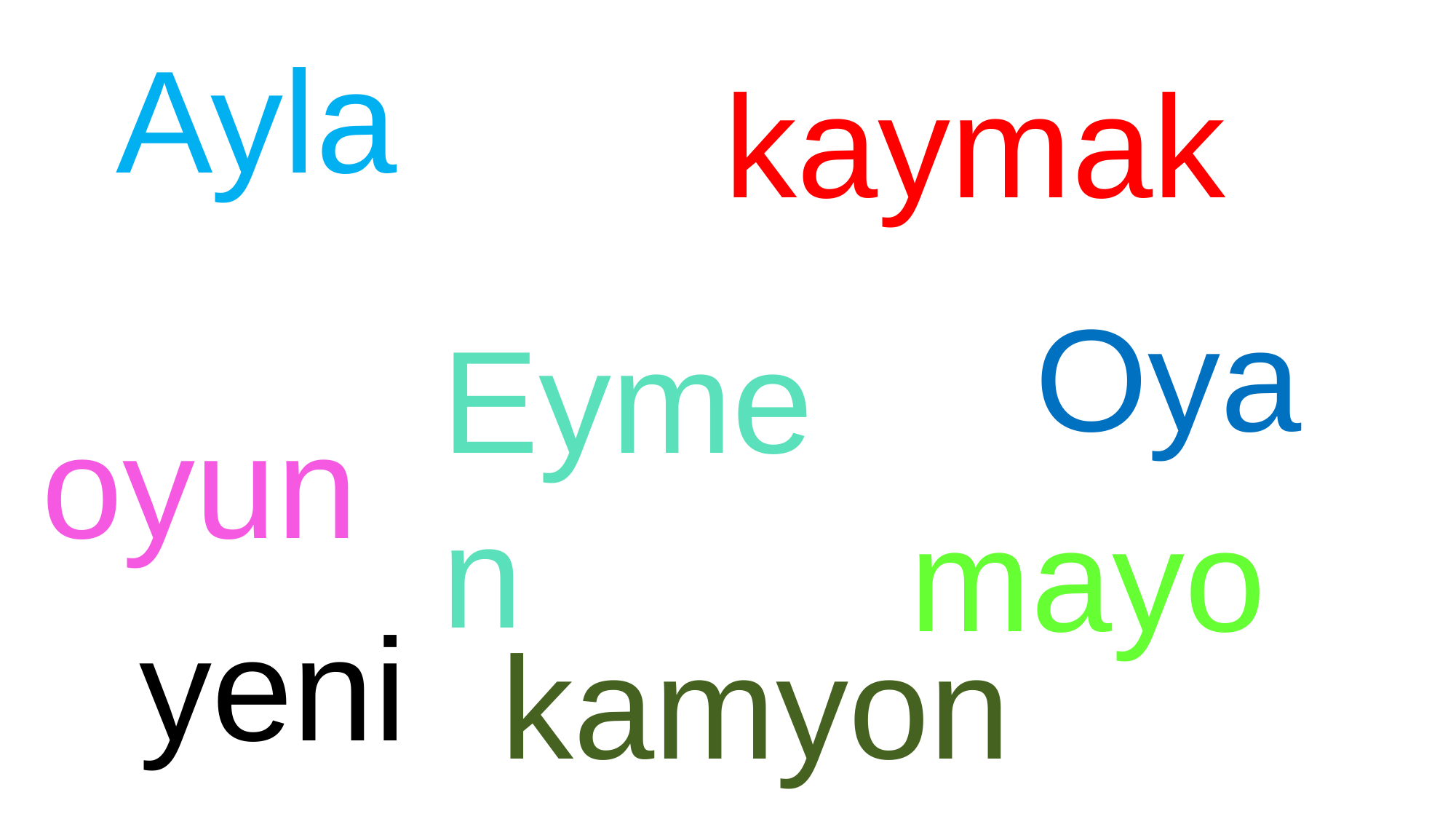

Ayla
kaymak
Oya
Eymen
oyun
mayo
yeni
kamyon